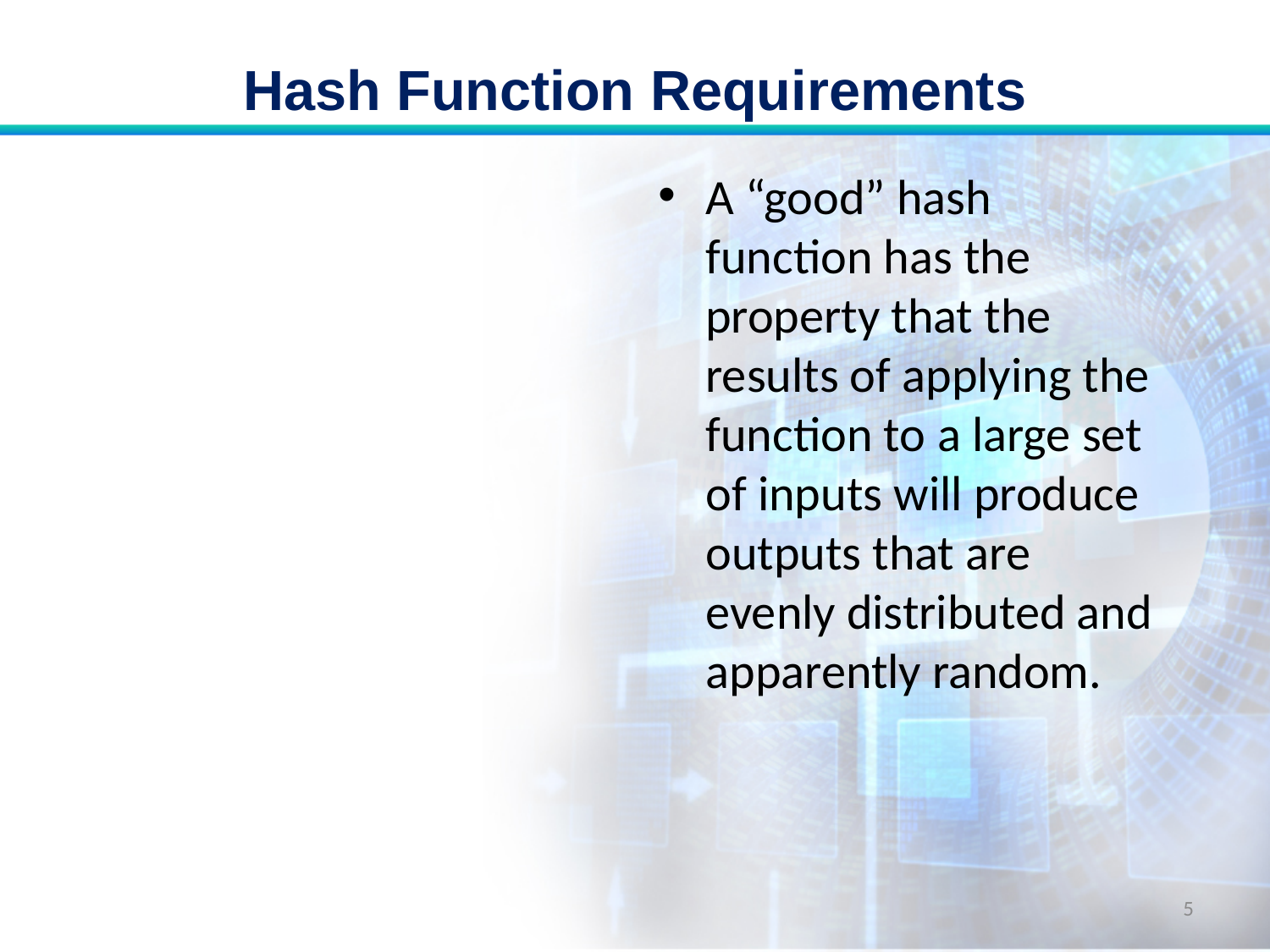

# Hash Function Requirements
A “good” hash function has the property that the results of applying the function to a large set of inputs will produce outputs that are evenly distributed and apparently random.
5